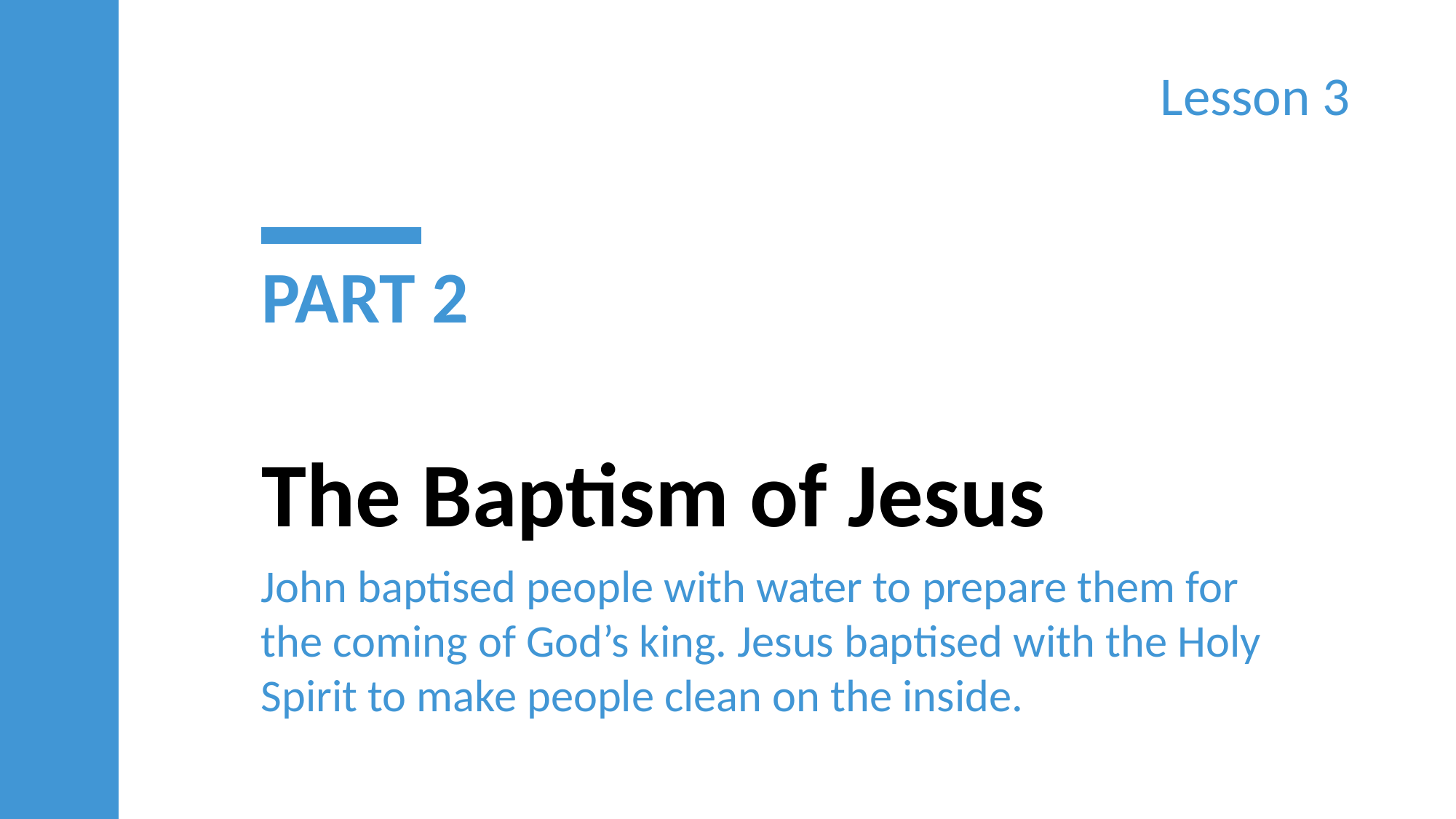

Lesson 3
PART 2
The Baptism of Jesus
John baptised people with water to prepare them for the coming of God’s king. Jesus baptised with the Holy Spirit to make people clean on the inside.